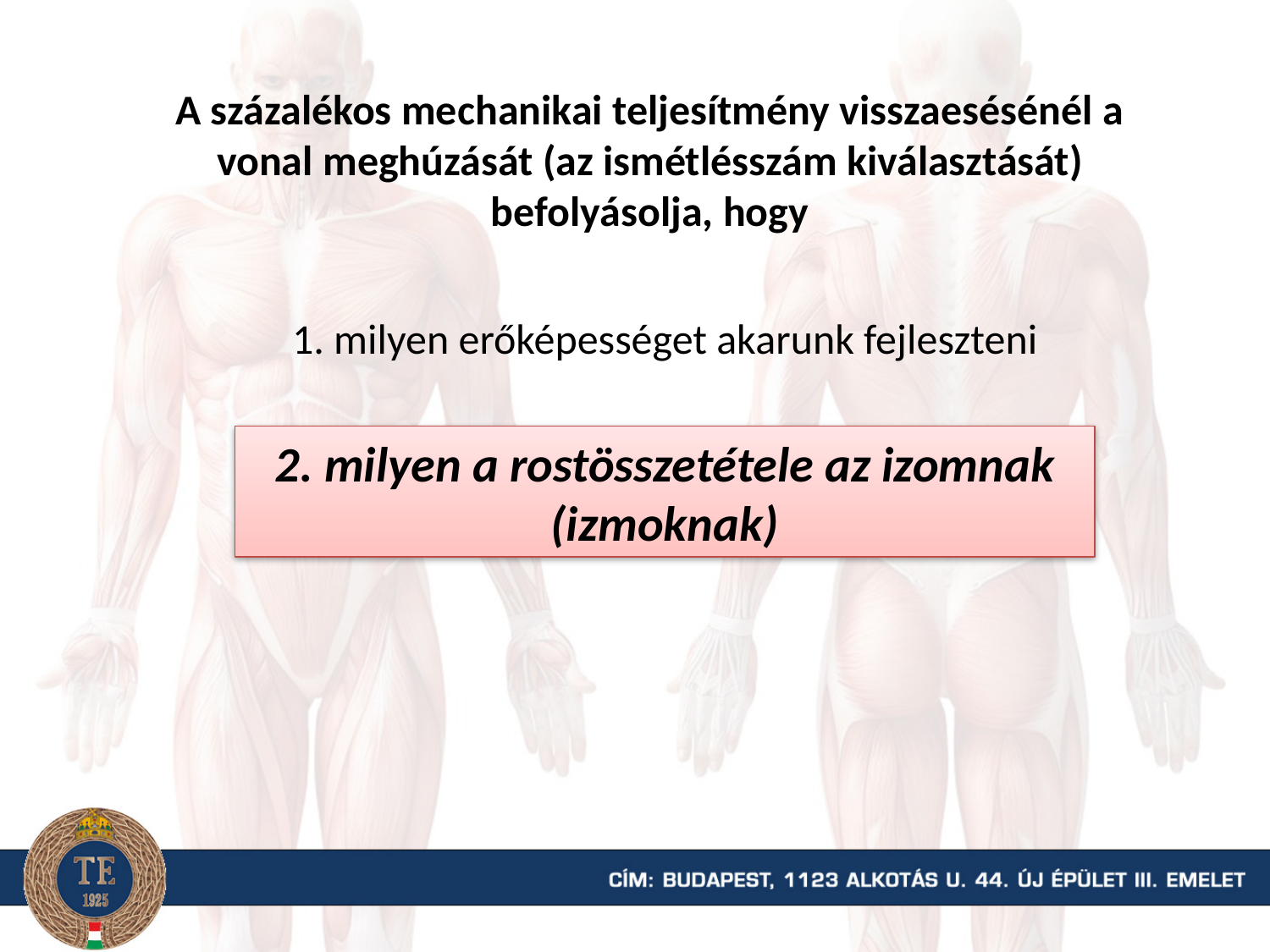

A százalékos mechanikai teljesítmény visszaesésénél a vonal meghúzását (az ismétlésszám kiválasztását) befolyásolja, hogy
1. milyen erőképességet akarunk fejleszteni
2. milyen a rostösszetétele az izomnak (izmoknak)